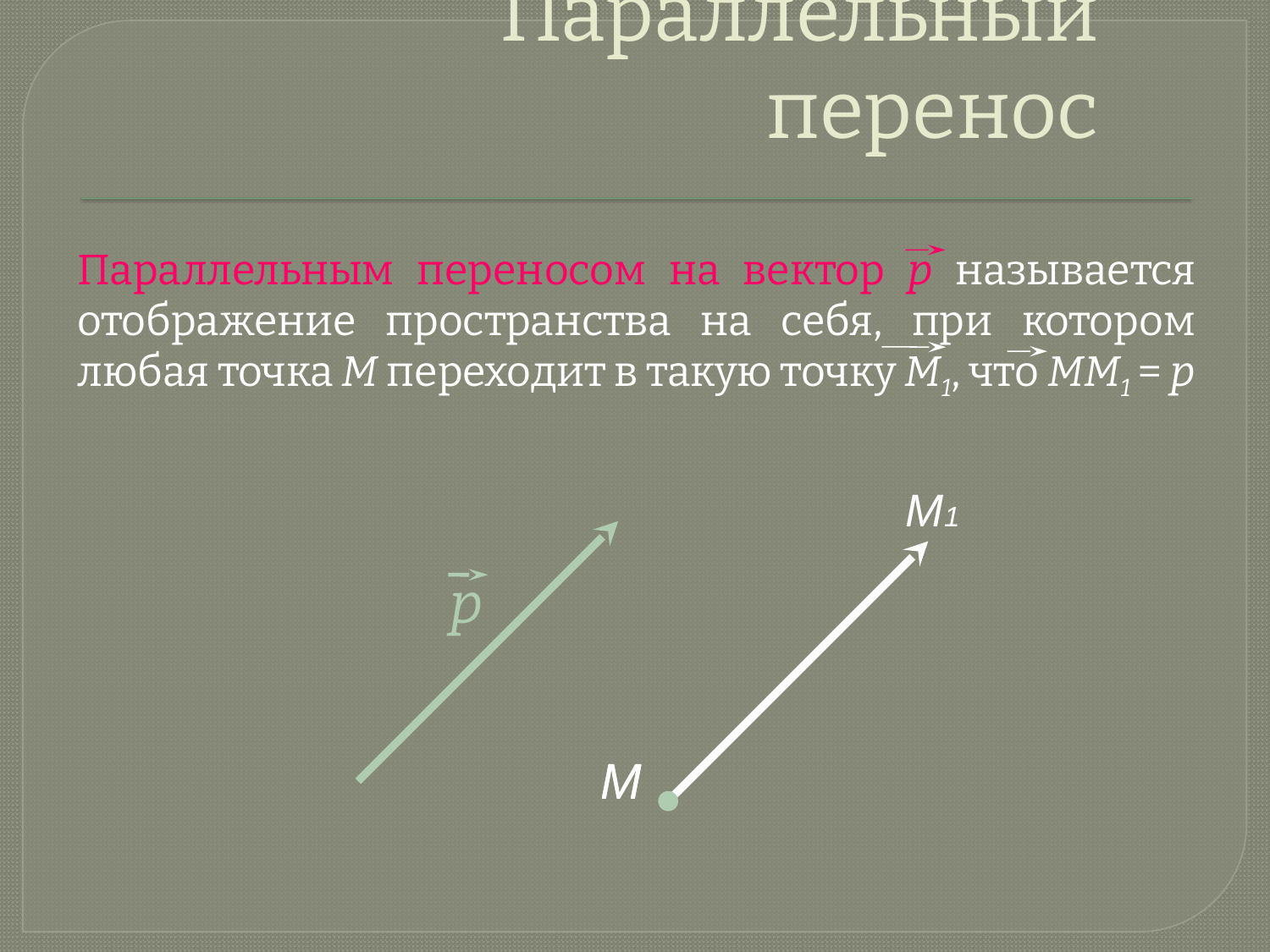

# Параллельный перенос
Параллельным переносом на вектор p называется отображение пространства на себя, при котором любая точка М переходит в такую точку М1, что ММ1 = р

М1

p

М
М